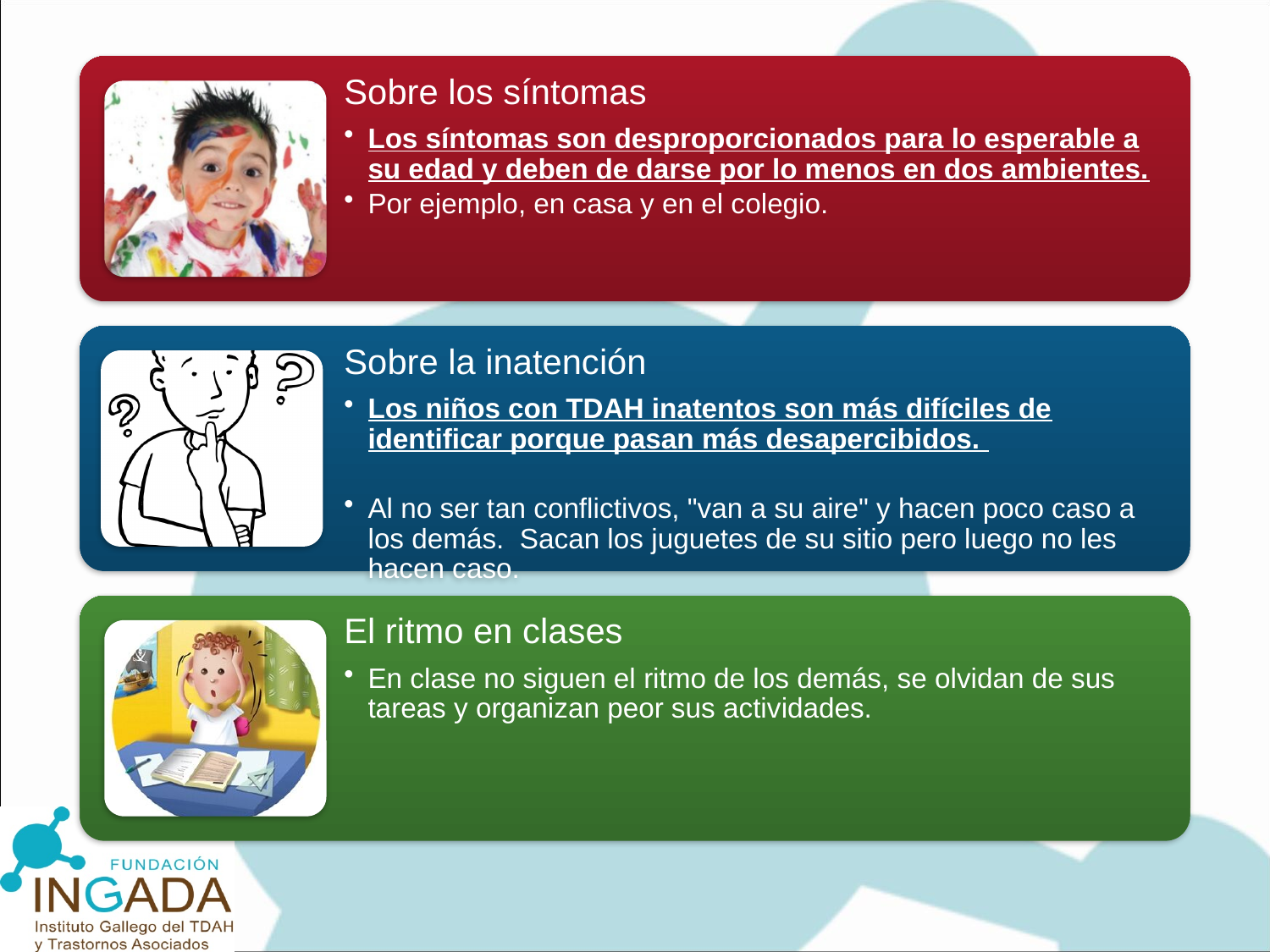

Sobre los síntomas
Los síntomas son desproporcionados para lo esperable a su edad y deben de darse por lo menos en dos ambientes.
Por ejemplo, en casa y en el colegio.
Sobre la inatención
Los niños con TDAH inatentos son más difíciles de identificar porque pasan más desapercibidos.

Al no ser tan conflictivos, "van a su aire" y hacen poco caso a los demás.  Sacan los juguetes de su sitio pero luego no les hacen caso.
El ritmo en clases
En clase no siguen el ritmo de los demás, se olvidan de sus tareas y organizan peor sus actividades.